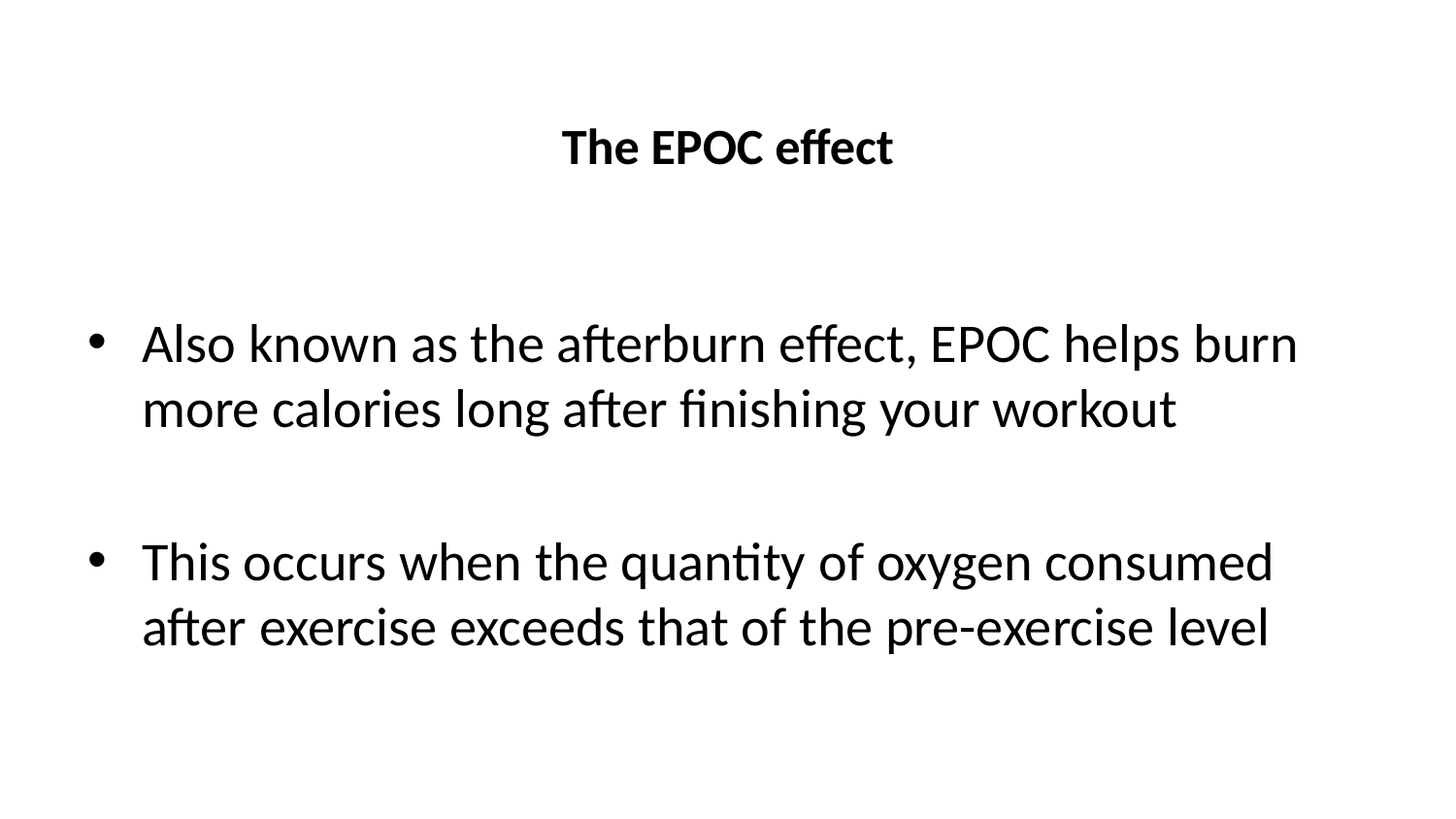

# The EPOC effect
Also known as the afterburn effect, EPOC helps burn more calories long after finishing your workout

This occurs when the quantity of oxygen consumed after exercise exceeds that of the pre-exercise level